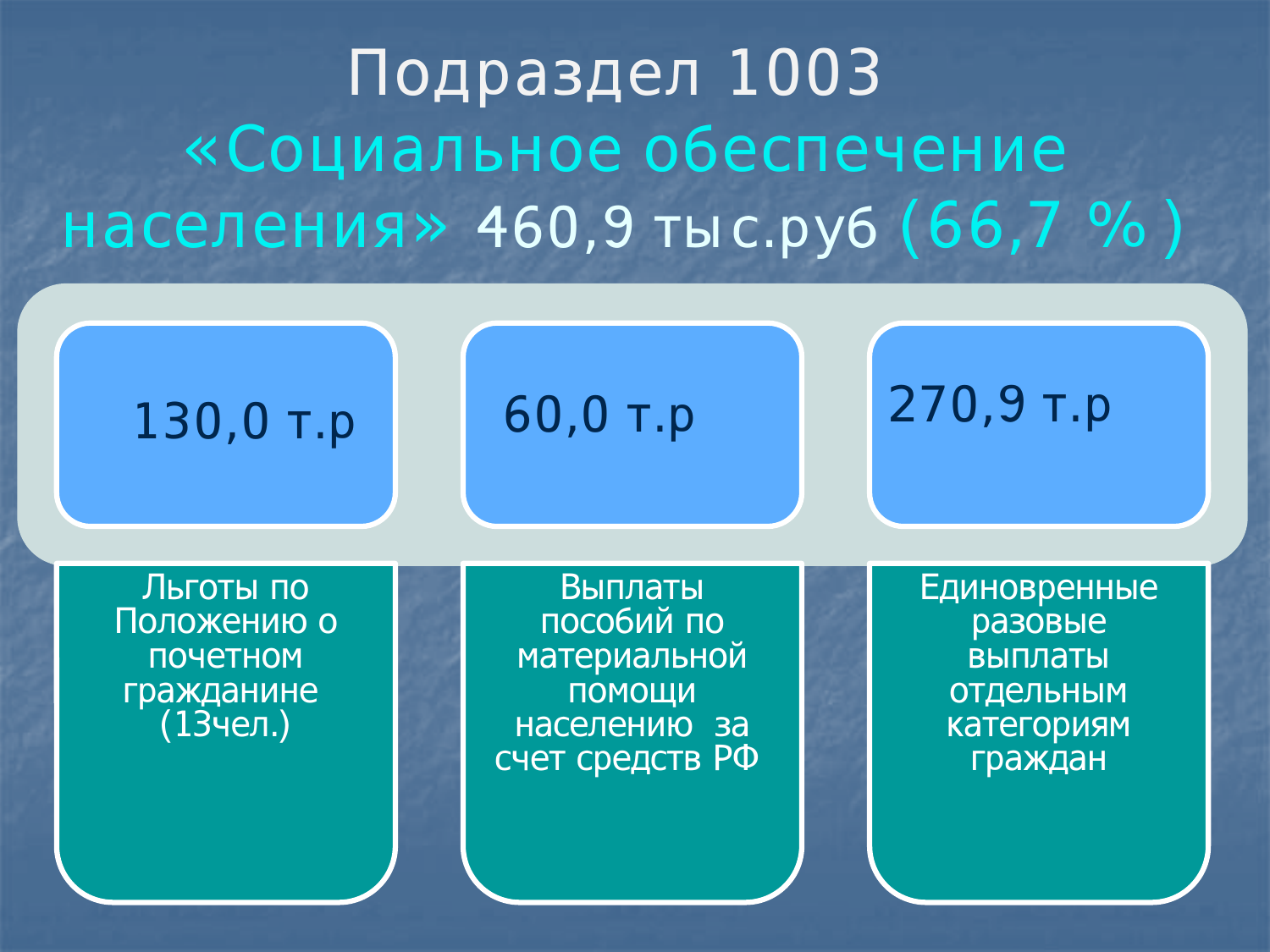

# Подраздел 1003 «Социальное обеспечение населения» 460,9 тыс.руб (66,7 %)
Льготы по Положению о почетном гражданине
(13чел.)
Выплаты пособий по материальной помощи населению  за счет средств РФ
Единовренные
разовые выплаты отдельным категориям граждан
 270,9 т.р
  130,0 т.р
60,0 т.р